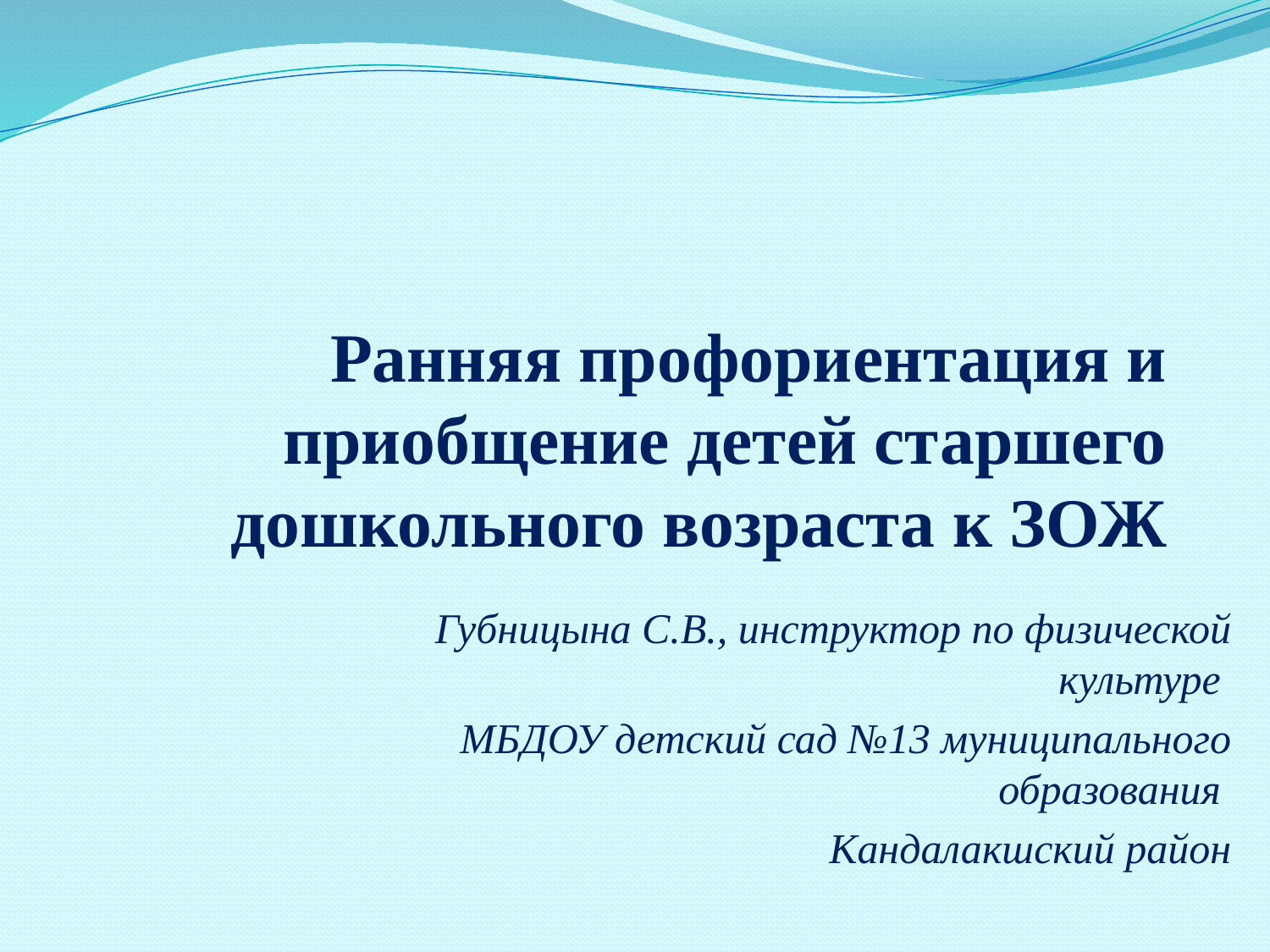

# Ранняя профориентация и приобщение детей старшего дошкольного возраста к ЗОЖ
Губницына С.В., инструктор по физической культуре
МБДОУ детский сад №13 муниципального образования
Кандалакшский район